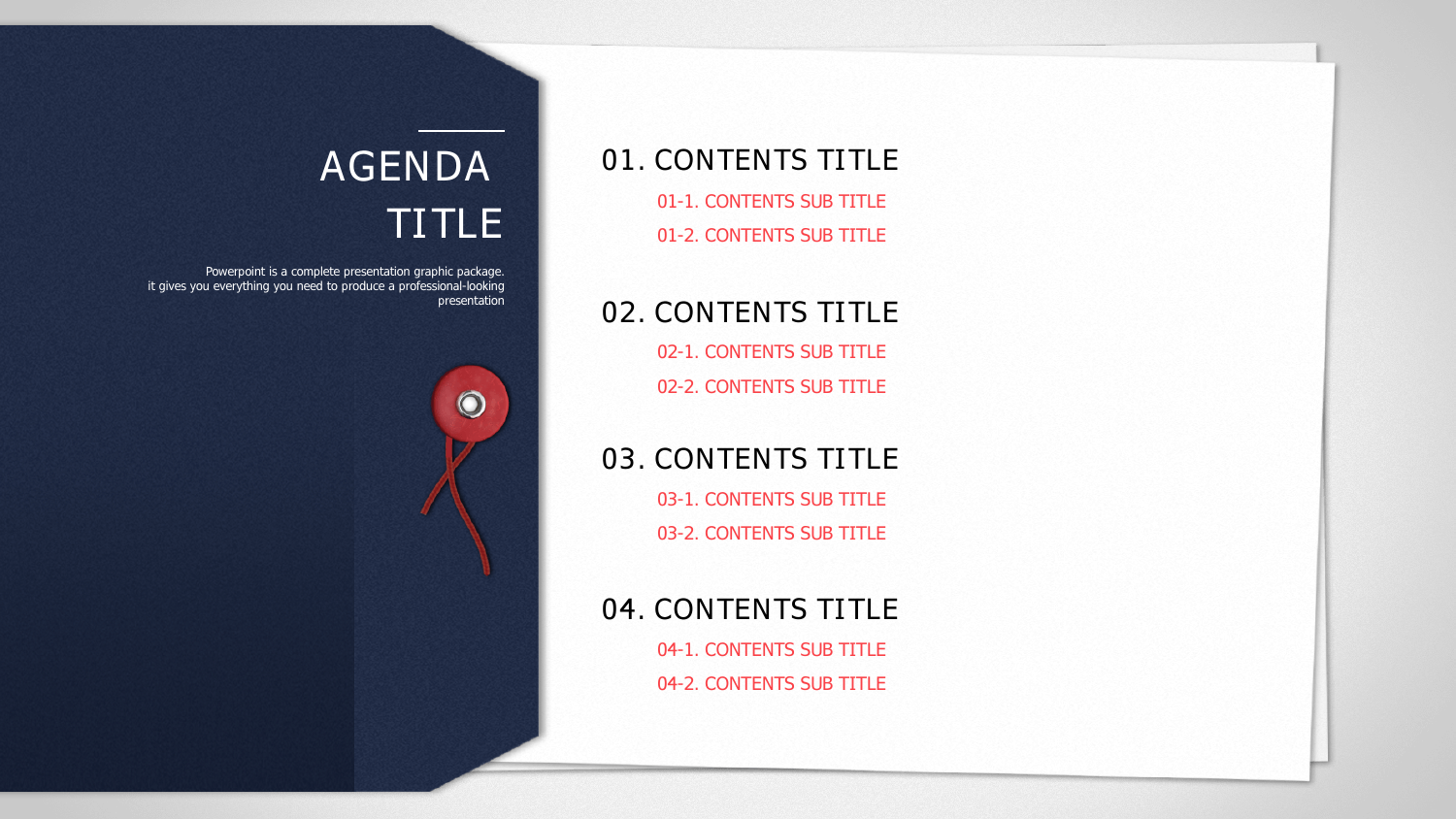

AGENDA
TITLE
01. CONTENTS TITLE
01-1. CONTENTS SUB TITLE
01-2. CONTENTS SUB TITLE
Powerpoint is a complete presentation graphic package.
it gives you everything you need to produce a professional-looking presentation
02. CONTENTS TITLE
02-1. CONTENTS SUB TITLE
02-2. CONTENTS SUB TITLE
03. CONTENTS TITLE
03-1. CONTENTS SUB TITLE
03-2. CONTENTS SUB TITLE
04. CONTENTS TITLE
04-1. CONTENTS SUB TITLE
04-2. CONTENTS SUB TITLE